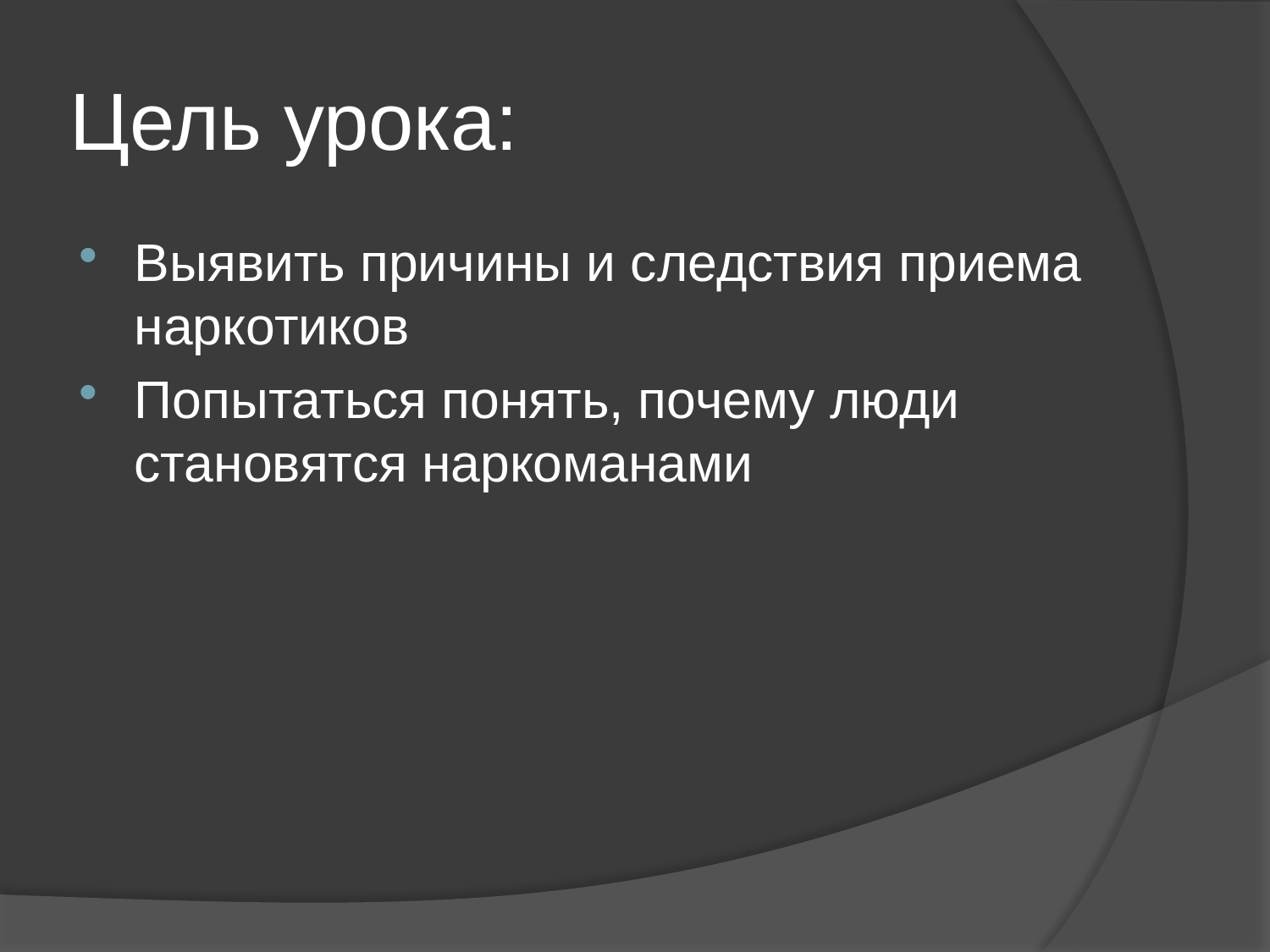

# Цель урока:
Выявить причины и следствия приема наркотиков
Попытаться понять, почему люди становятся наркоманами